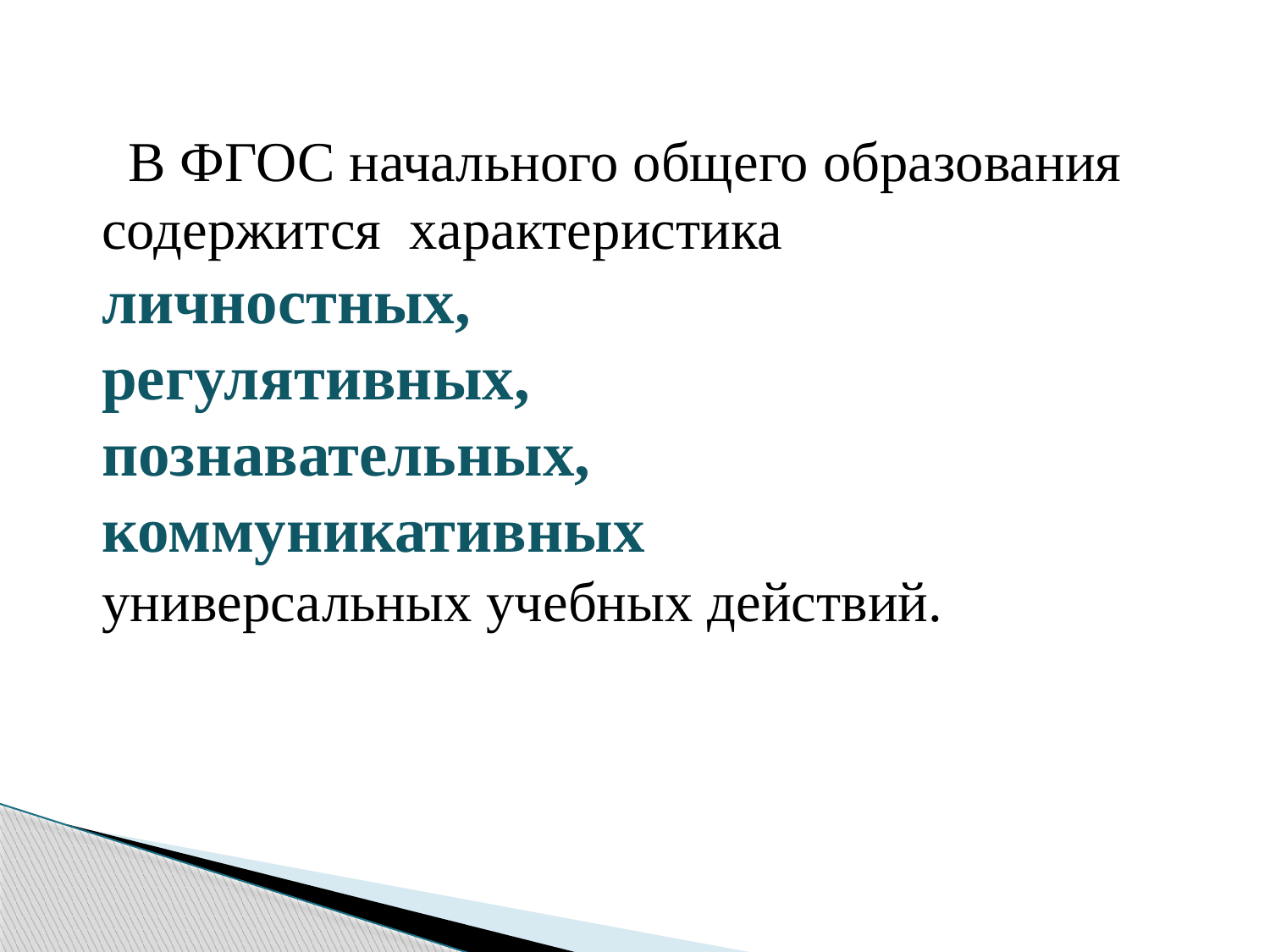

В ФГОС начального общего образования  содержится  характеристика
личностных,
регулятивных,
познавательных,
коммуникативных
универсальных учебных действий.